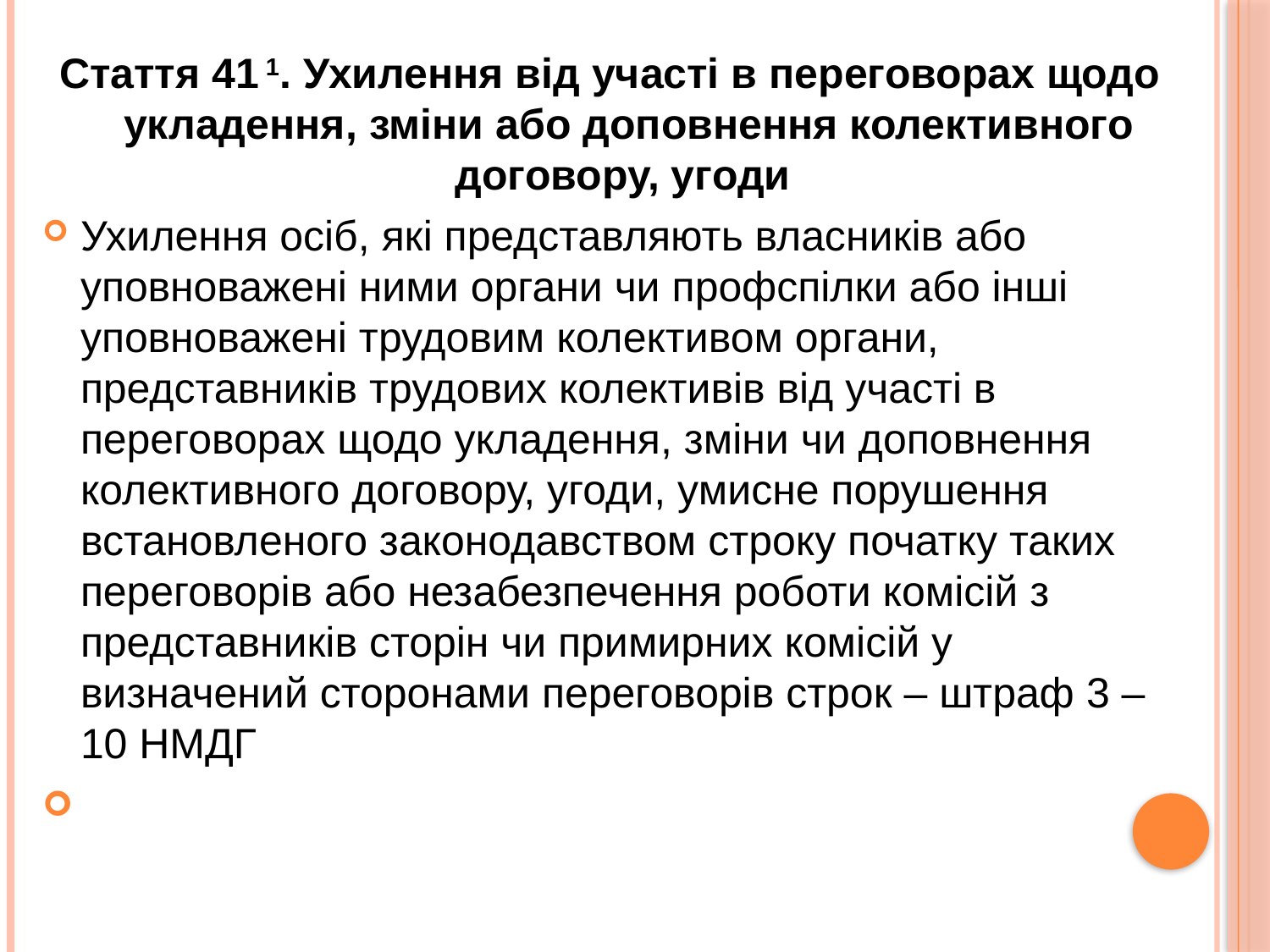

Стаття 41 1. Ухилення від участі в переговорах щодо укладення, зміни або доповнення колективного договору, угоди
Ухилення осіб, які представляють власників або уповноважені ними органи чи профспілки або інші уповноважені трудовим колективом органи, представників трудових колективів від участі в переговорах щодо укладення, зміни чи доповнення колективного договору, угоди, умисне порушення встановленого законодавством строку початку таких переговорів або незабезпечення роботи комісій з представників сторін чи примирних комісій у визначений сторонами переговорів строк – штраф 3 – 10 НМДГ